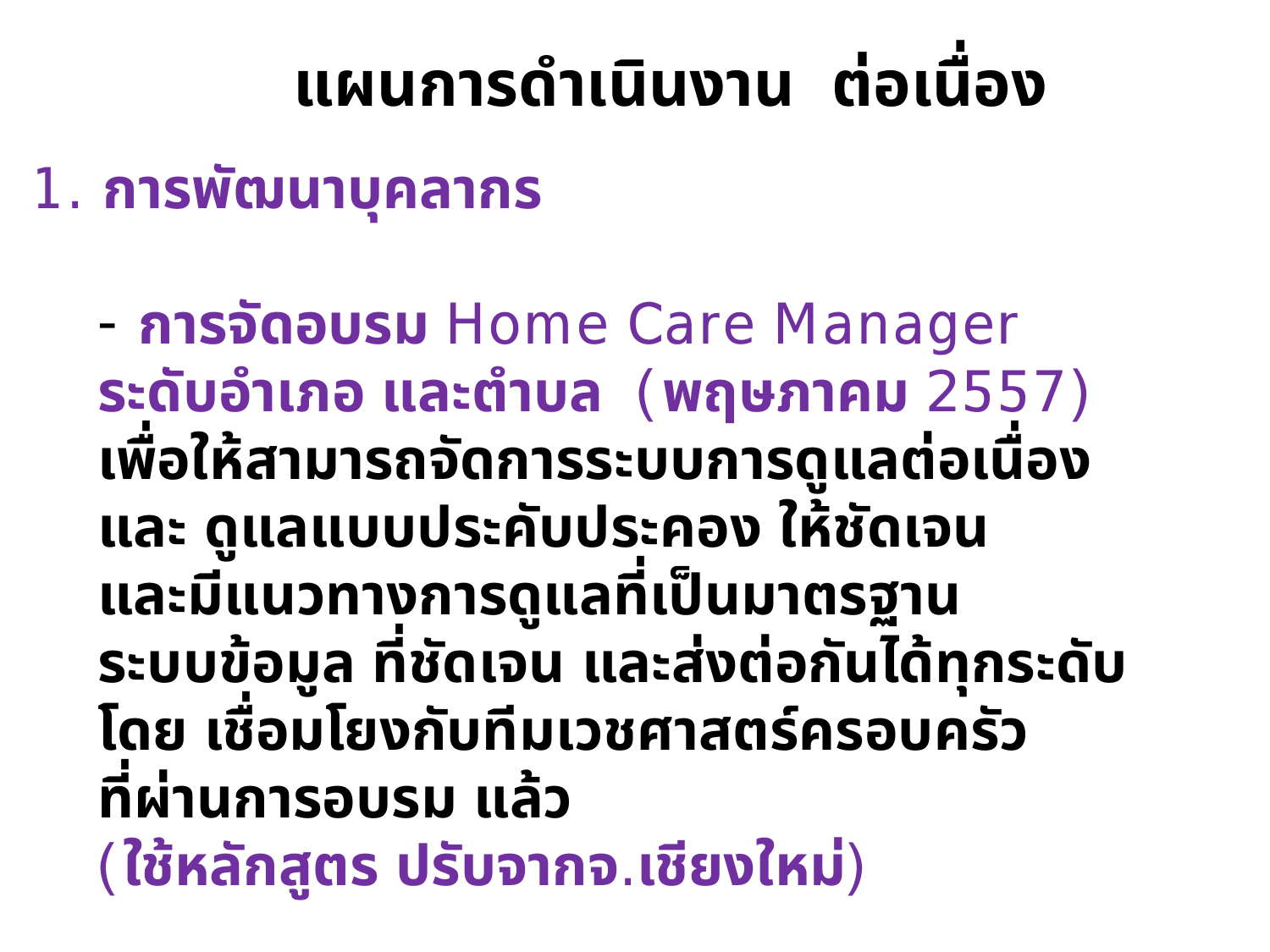

แผนการดำเนินงาน  ต่อเนื่อง
การพัฒนาบุคลากร

    - การจัดอบรม Home Care Manager
    ระดับอำเภอ และตำบล  (พฤษภาคม 2557)
    เพื่อให้สามารถจัดการระบบการดูแลต่อเนื่อง
    และ ดูแลแบบประคับประคอง ให้ชัดเจน
    และมีแนวทางการดูแลที่เป็นมาตรฐาน
    ระบบข้อมูล ที่ชัดเจน และส่งต่อกันได้ทุกระดับ
    โดย เชื่อมโยงกับทีมเวชศาสตร์ครอบครัว
    ที่ผ่านการอบรม แล้ว
    (ใช้หลักสูตร ปรับจากจ.เชียงใหม่)